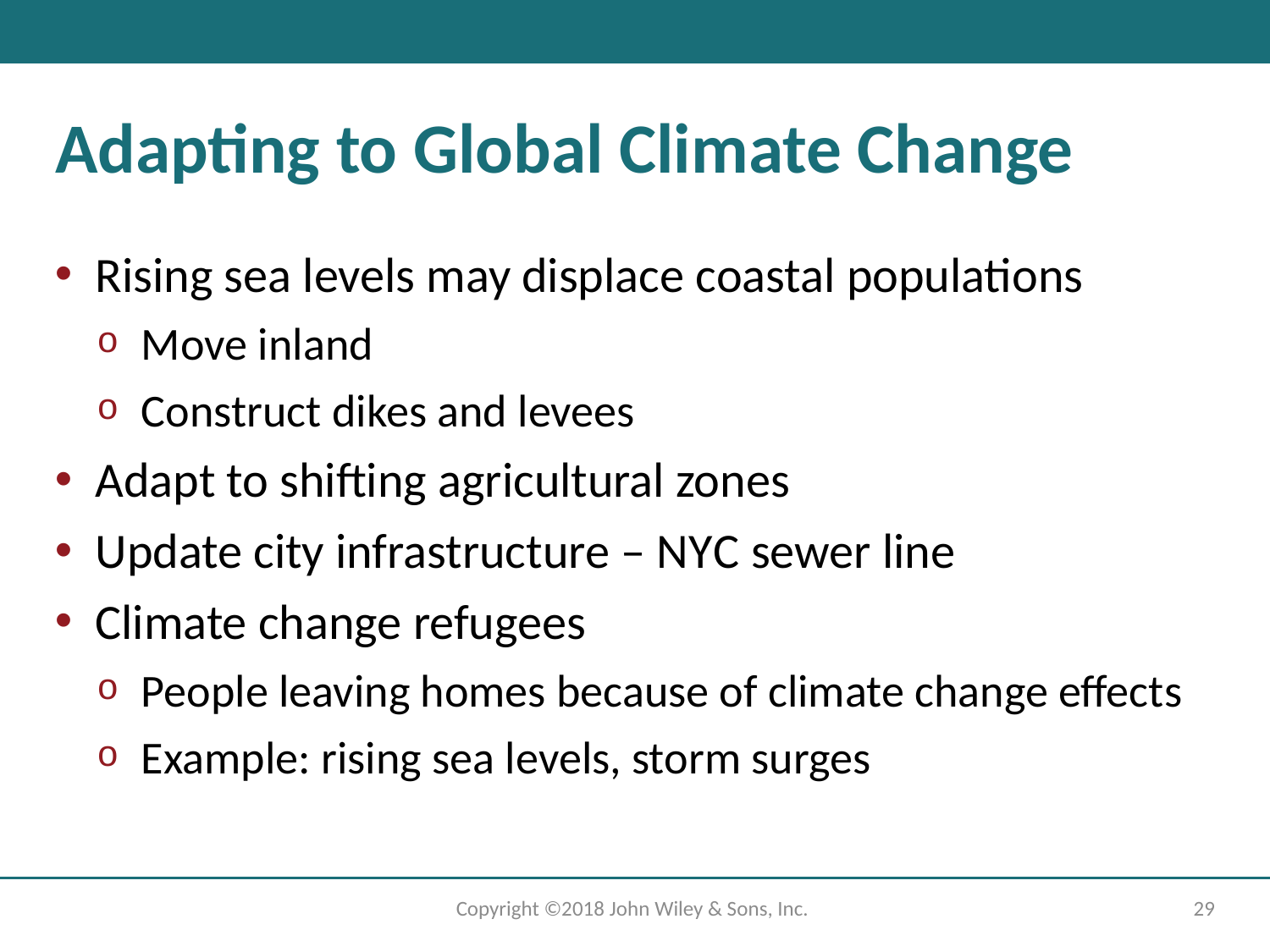

# Adapting to Global Climate Change
Rising sea levels may displace coastal populations
Move inland
Construct dikes and levees
Adapt to shifting agricultural zones
Update city infrastructure – N Y C sewer line
Climate change refugees
People leaving homes because of climate change effects
Example: rising sea levels, storm surges
Copyright ©2018 John Wiley & Sons, Inc.
29